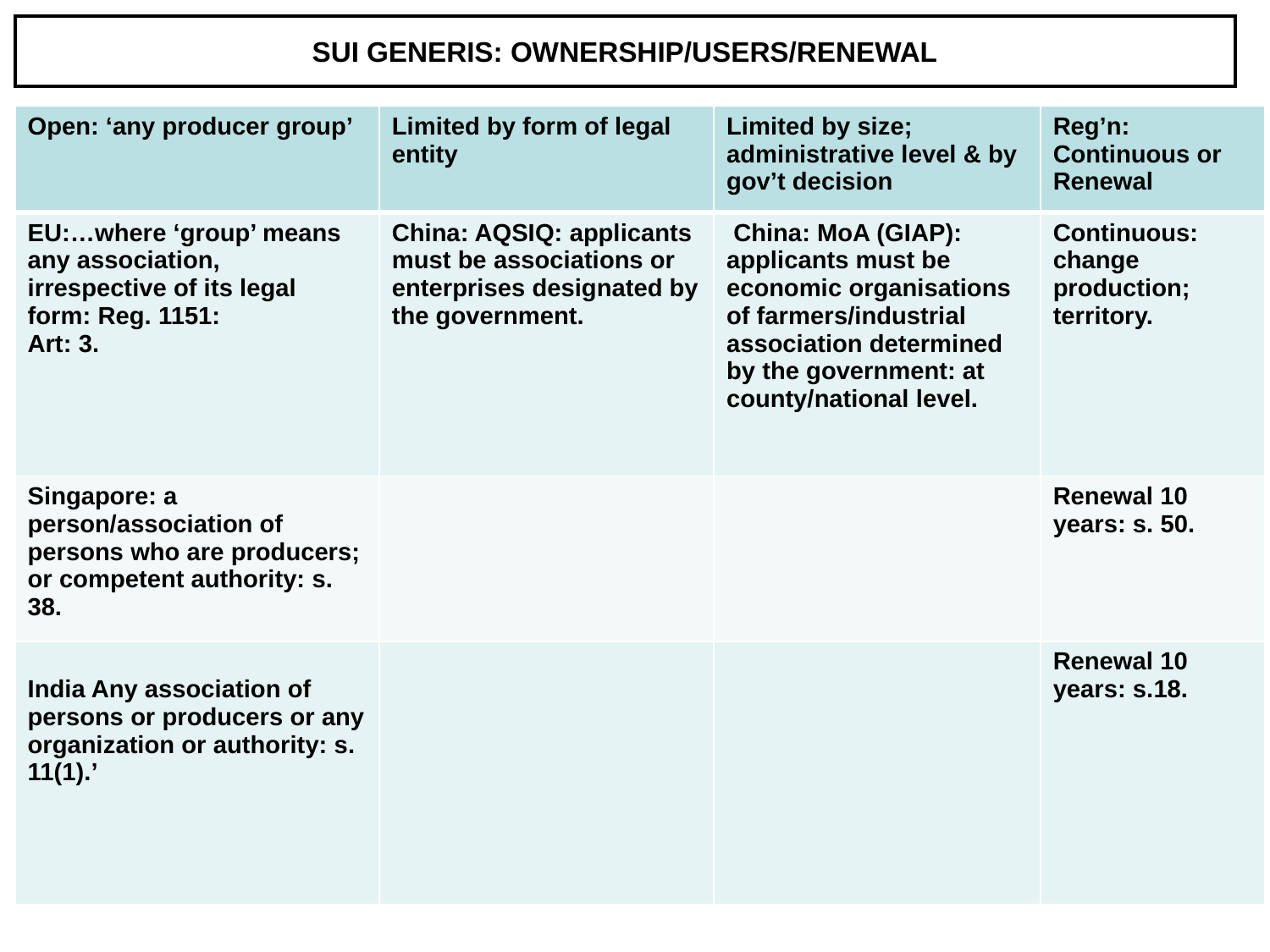

# SUI GENERIS: OWNERSHIP/USERS/RENEWAL
| Open: ‘any producer group’ | Limited by form of legal entity | Limited by size; administrative level & by gov’t decision | Reg’n: Continuous or Renewal |
| --- | --- | --- | --- |
| EU:…where ‘group’ means any association, irrespective of its legal form: Reg. 1151: Art: 3. | China: AQSIQ: applicants must be associations or enterprises designated by the government. | China: MoA (GIAP): applicants must be economic organisations of farmers/industrial association determined by the government: at county/national level. | Continuous: change production; territory. |
| Singapore: a person/association of persons who are producers; or competent authority: s. 38. |  |  | Renewal 10 years: s. 50. |
| India Any association of persons or producers or any organization or authority: s. 11(1).’ |  |  | Renewal 10 years: s.18. |
5